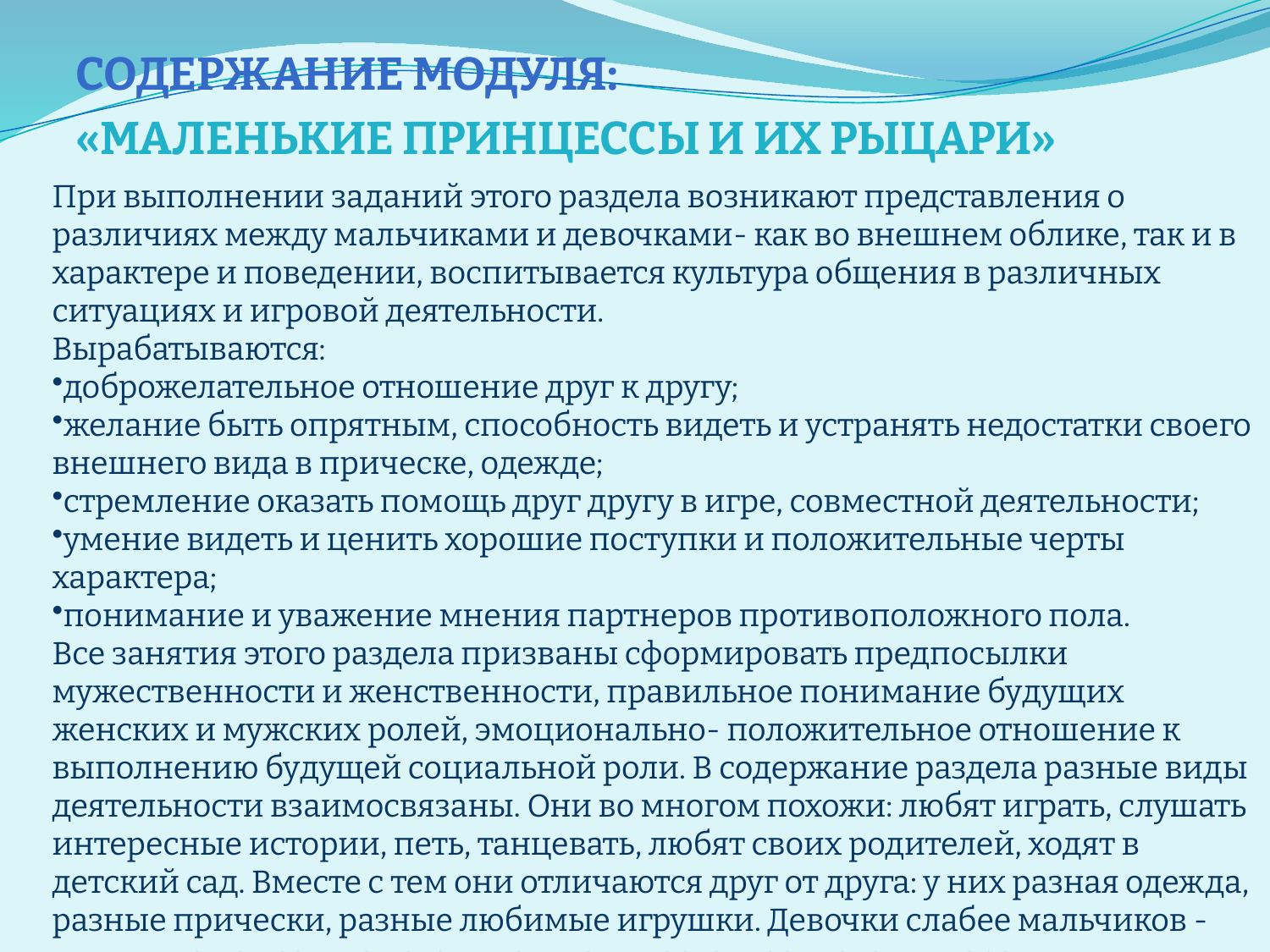

# Содержание модуля:
«Маленькие принцессы и их рыцари»
При выполнении заданий этого раздела возникают представления о различиях между мальчиками и девочками- как во внешнем облике, так и в характере и поведении, воспитывается культура общения в различных ситуациях и игровой деятельности.
Вырабатываются:
доброжелательное отношение друг к другу;
желание быть опрятным, способность видеть и устранять недостатки своего внешнего вида в прическе, одежде;
стремление оказать помощь друг другу в игре, совместной деятельности;
умение видеть и ценить хорошие поступки и положительные черты характера;
понимание и уважение мнения партнеров противоположного пола.
Все занятия этого раздела призваны сформировать предпосылки мужественности и женственности, правильное понимание будущих женских и мужских ролей, эмоционально- положительное отношение к выполнению будущей социальной роли. В содержание раздела разные виды деятельности взаимосвязаны. Они во многом похожи: любят играть, слушать интересные истории, петь, танцевать, любят своих родителей, ходят в детский сад. Вместе с тем они отличаются друг от друга: у них разная одежда, разные прически, разные любимые игрушки. Девочки слабее мальчиков - им нужно во всем помогать, уступать место, пропускать вперед.